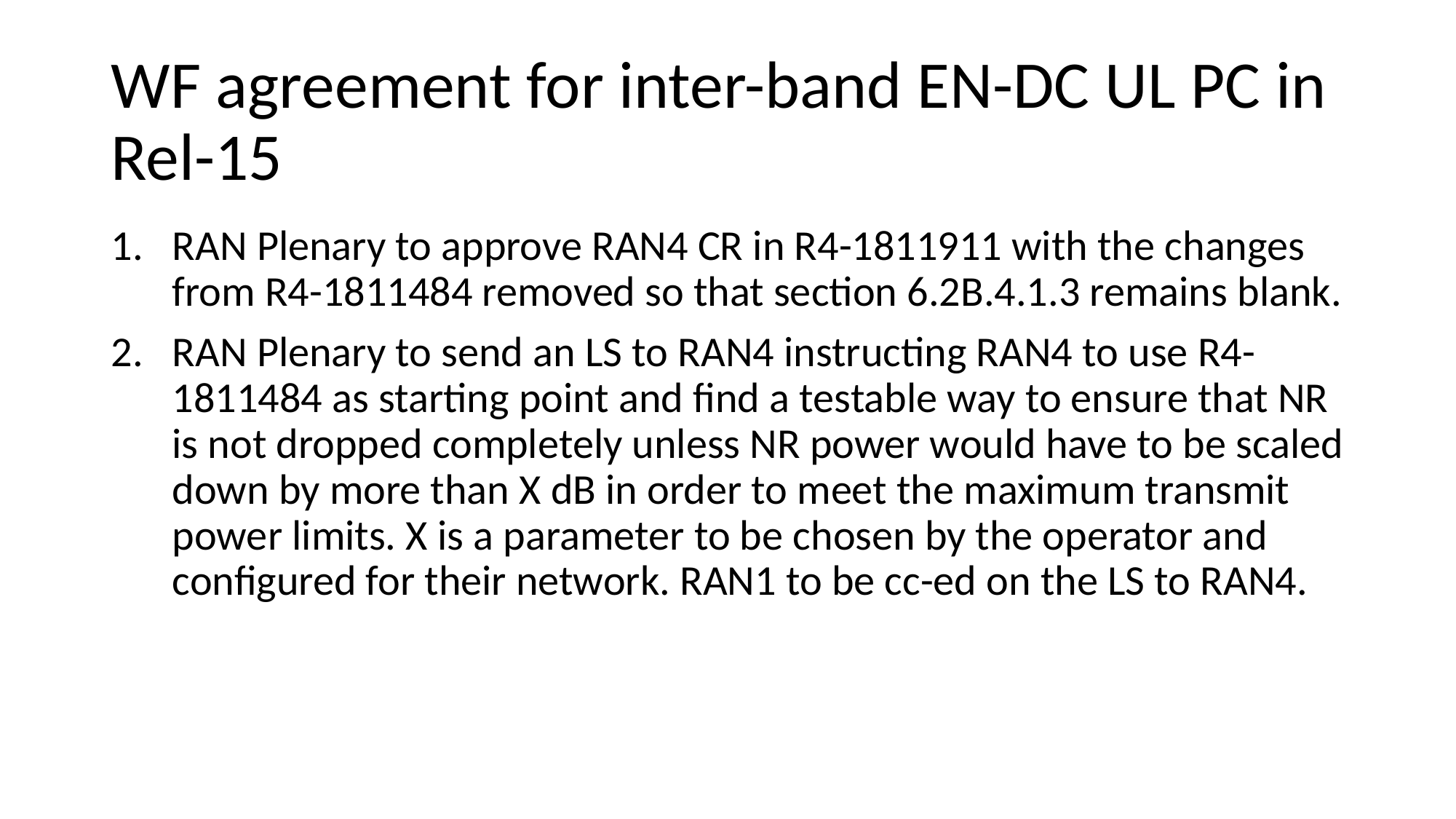

# WF agreement for inter-band EN-DC UL PC in Rel-15
RAN Plenary to approve RAN4 CR in R4-1811911 with the changes from R4-1811484 removed so that section 6.2B.4.1.3 remains blank.
RAN Plenary to send an LS to RAN4 instructing RAN4 to use R4-1811484 as starting point and find a testable way to ensure that NR is not dropped completely unless NR power would have to be scaled down by more than X dB in order to meet the maximum transmit power limits. X is a parameter to be chosen by the operator and configured for their network. RAN1 to be cc-ed on the LS to RAN4.